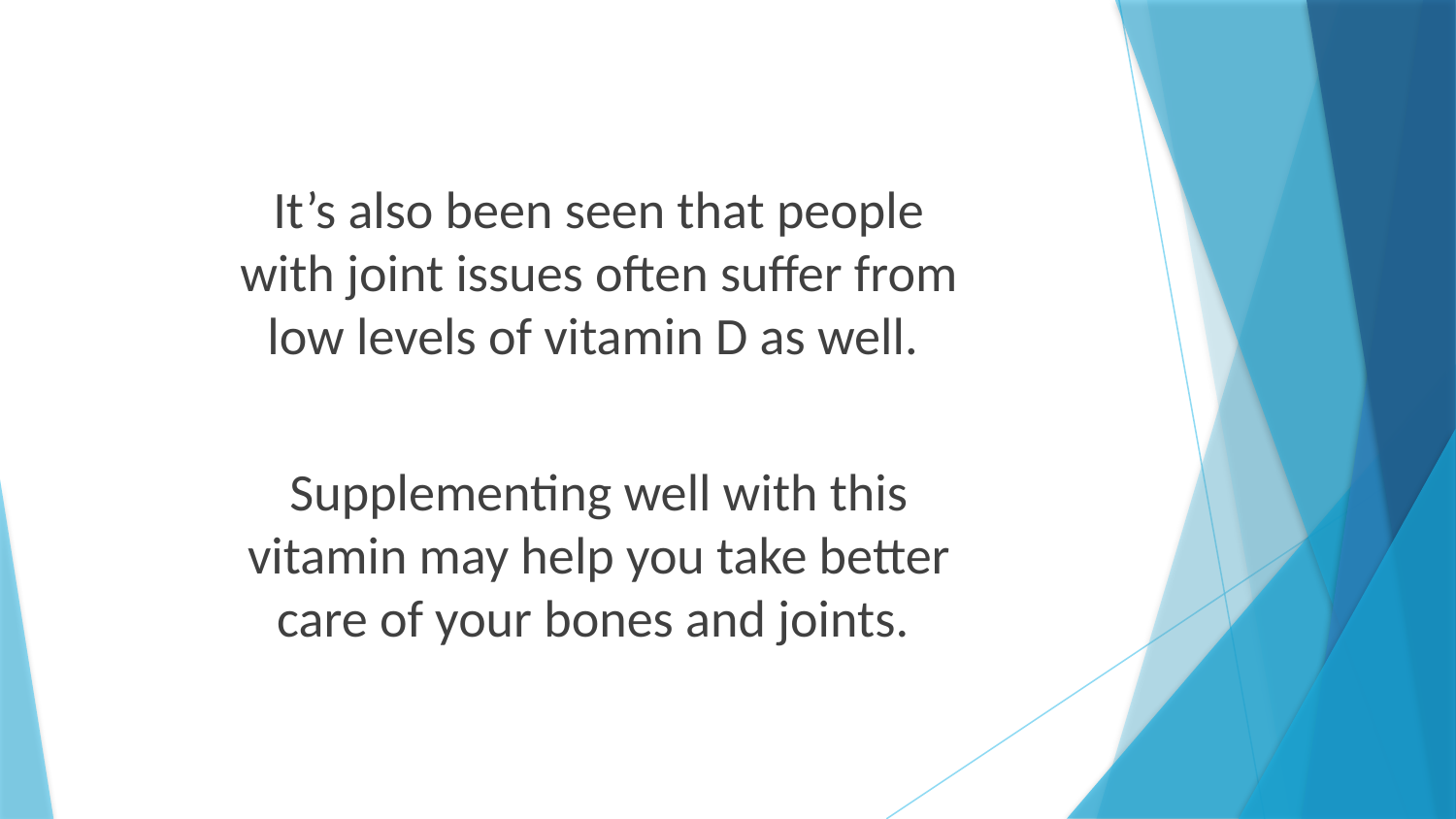

It’s also been seen that people
with joint issues often suffer from
low levels of vitamin D as well.

Supplementing well with this
vitamin may help you take better
care of your bones and joints.